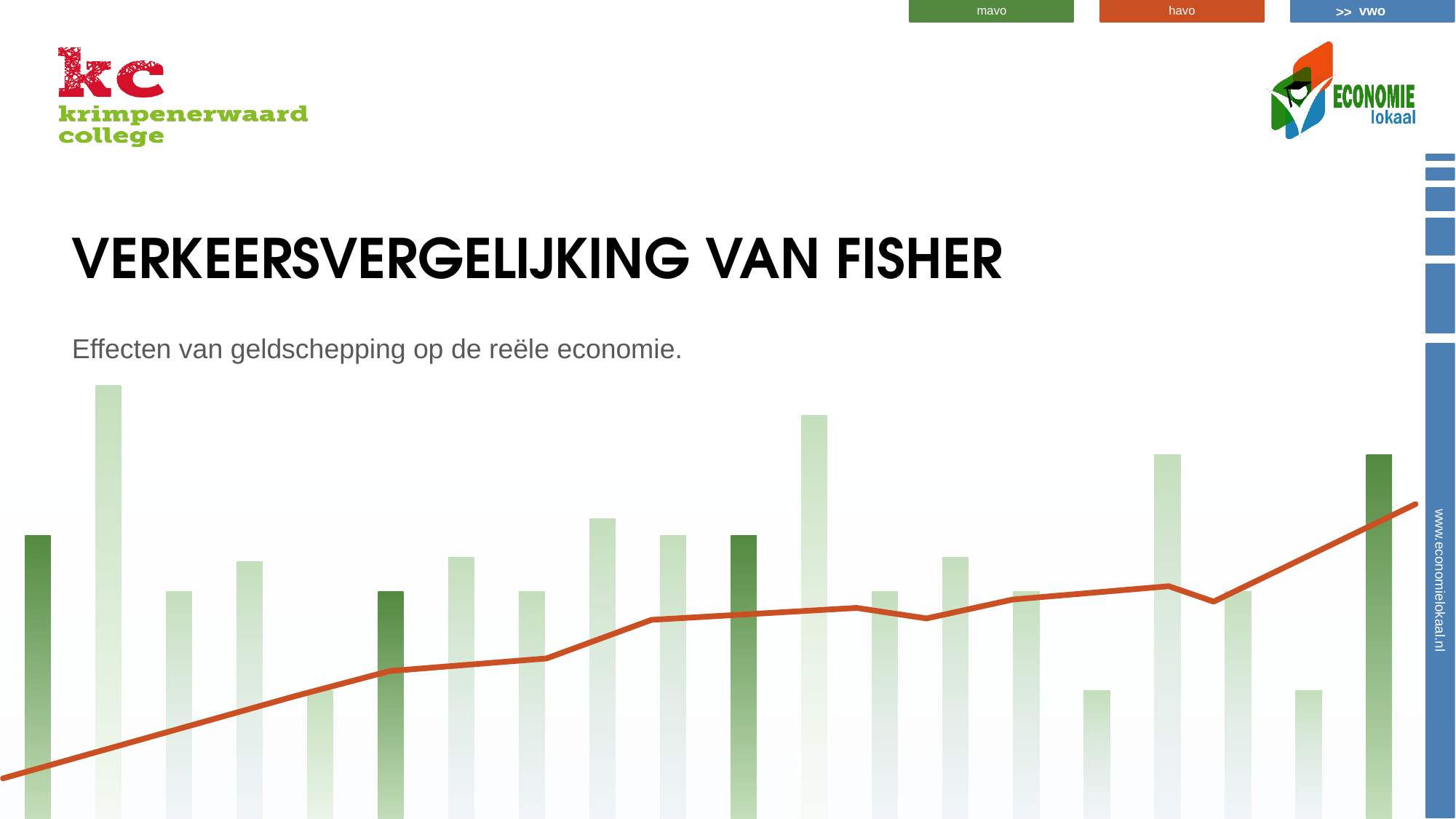

# Verkeersvergelijking van fisher
Effecten van geldschepping op de reële economie.